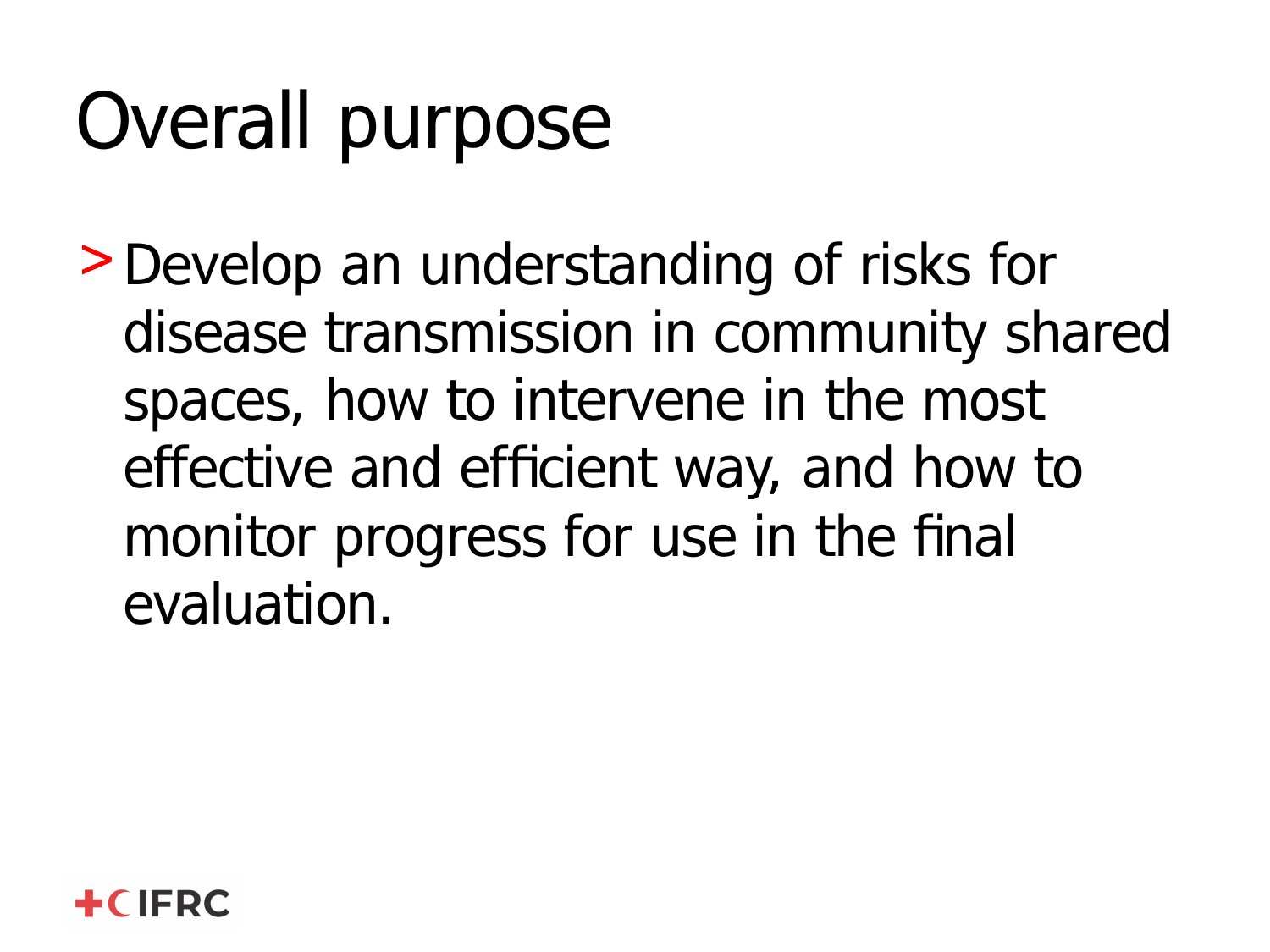

# Overall purpose
Develop an understanding of risks for disease transmission in community shared spaces, how to intervene in the most effective and efficient way, and how to monitor progress for use in the final evaluation.